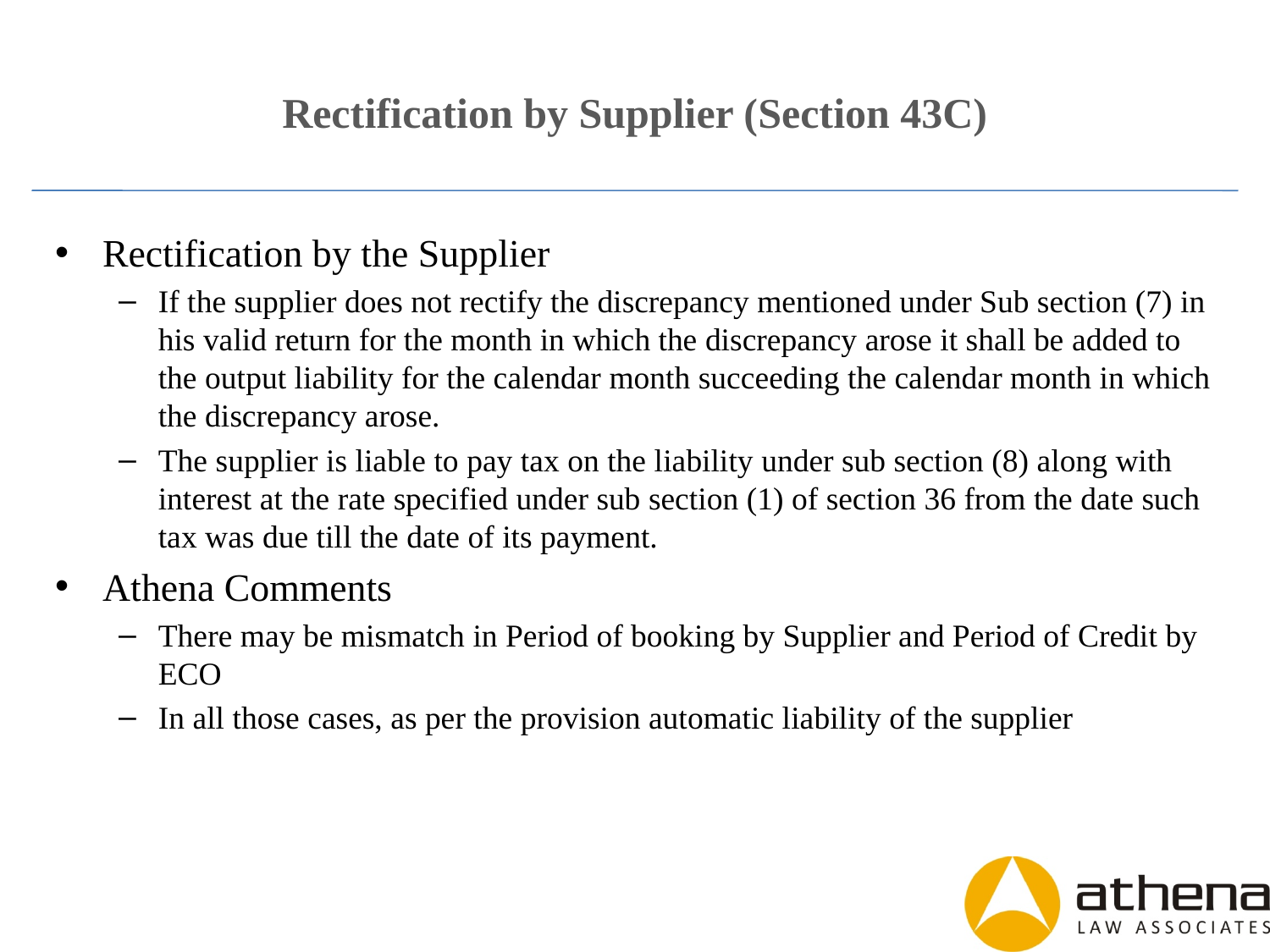

# Rectification by Supplier (Section 43C)
Rectification by the Supplier
If the supplier does not rectify the discrepancy mentioned under Sub section (7) in his valid return for the month in which the discrepancy arose it shall be added to the output liability for the calendar month succeeding the calendar month in which the discrepancy arose.
The supplier is liable to pay tax on the liability under sub section (8) along with interest at the rate specified under sub section (1) of section 36 from the date such tax was due till the date of its payment.
Athena Comments
There may be mismatch in Period of booking by Supplier and Period of Credit by ECO
In all those cases, as per the provision automatic liability of the supplier